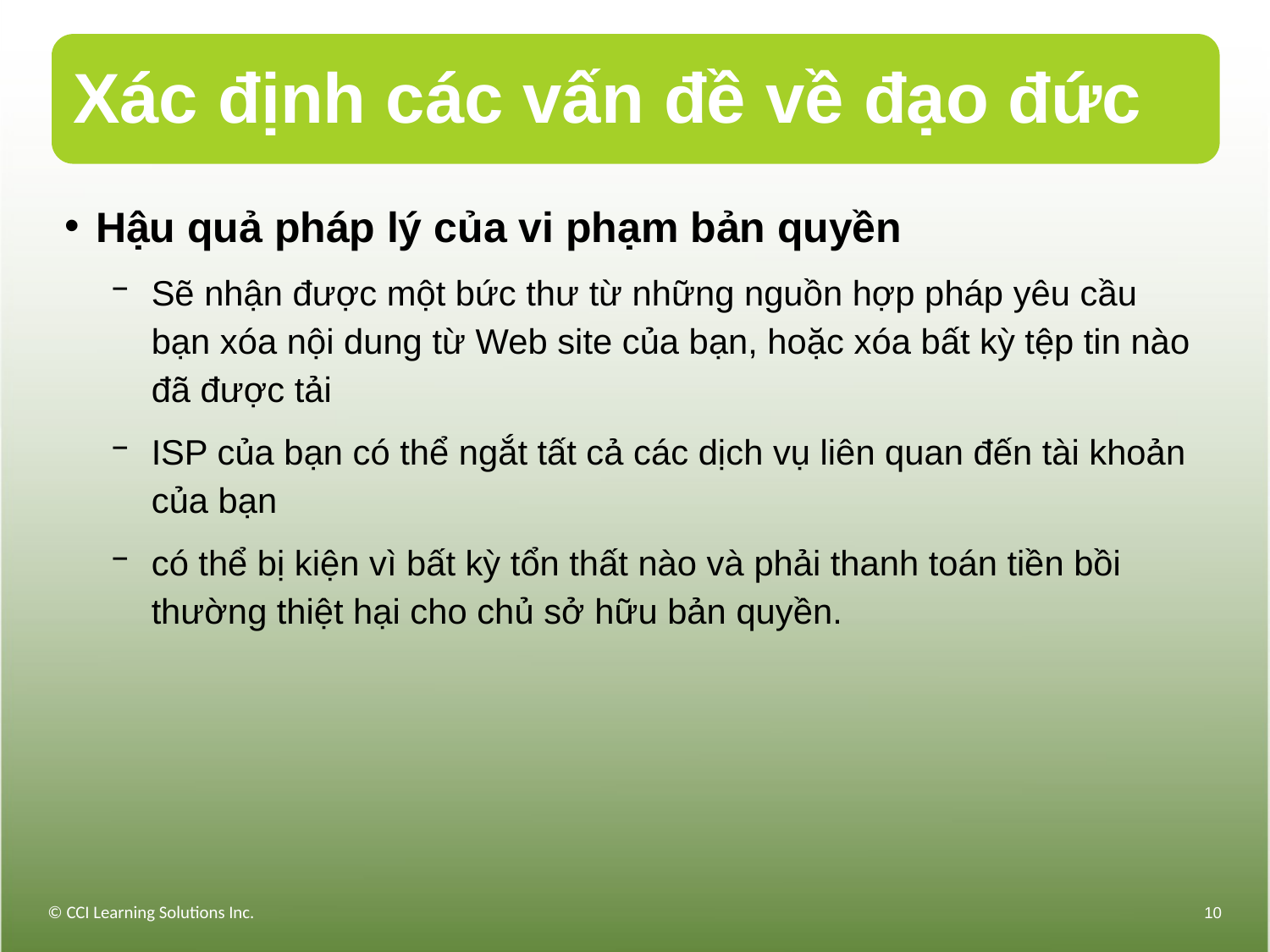

# Xác định các vấn đề về đạo đức
Hậu quả pháp lý của vi phạm bản quyền
Sẽ nhận được một bức thư từ những nguồn hợp pháp yêu cầu bạn xóa nội dung từ Web site của bạn, hoặc xóa bất kỳ tệp tin nào đã được tải
ISP của bạn có thể ngắt tất cả các dịch vụ liên quan đến tài khoản của bạn
có thể bị kiện vì bất kỳ tổn thất nào và phải thanh toán tiền bồi thường thiệt hại cho chủ sở hữu bản quyền.
© CCI Learning Solutions Inc.
10